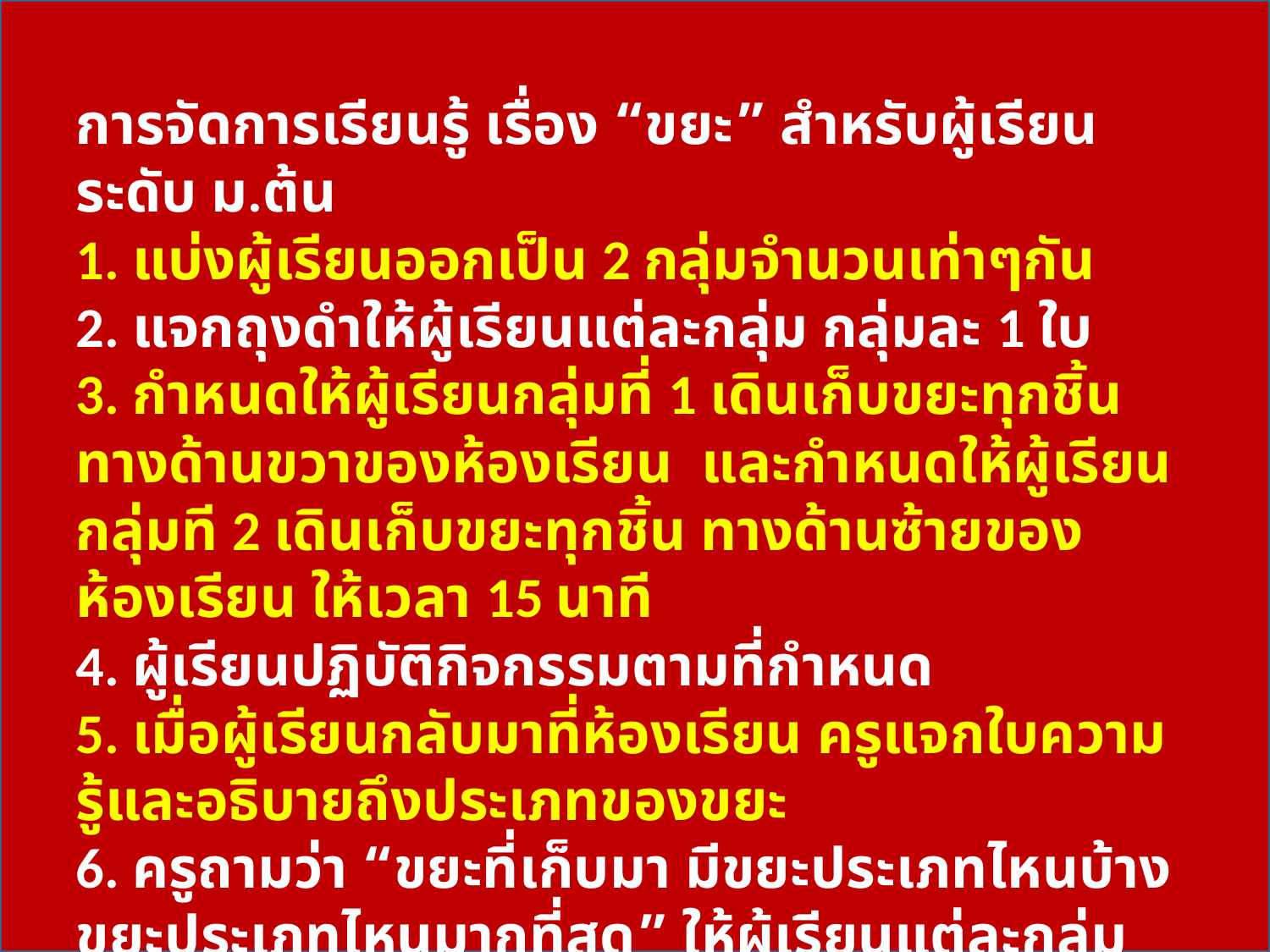

การจัดการเรียนรู้ เรื่อง “ขยะ” สำหรับผู้เรียน ระดับ ม.ต้น
1. แบ่งผู้เรียนออกเป็น 2 กลุ่มจำนวนเท่าๆกัน
2. แจกถุงดำให้ผู้เรียนแต่ละกลุ่ม กลุ่มละ 1 ใบ
3. กำหนดให้ผู้เรียนกลุ่มที่ 1 เดินเก็บขยะทุกชิ้น ทางด้านขวาของห้องเรียน  และกำหนดให้ผู้เรียนกลุ่มที 2 เดินเก็บขยะทุกชิ้น ทางด้านซ้ายของห้องเรียน ให้เวลา 15 นาที
4. ผู้เรียนปฏิบัติกิจกรรมตามที่กำหนด
5. เมื่อผู้เรียนกลับมาที่ห้องเรียน ครูแจกใบความรู้และอธิบายถึงประเภทของขยะ
6. ครูถามว่า “ขยะที่เก็บมา มีขยะประเภทไหนบ้าง ขยะประเภทไหนมากที่สุด” ให้ผู้เรียนแต่ละกลุ่มตอบ โดยไม่ให้เปิดดูขยะในถุงดำ